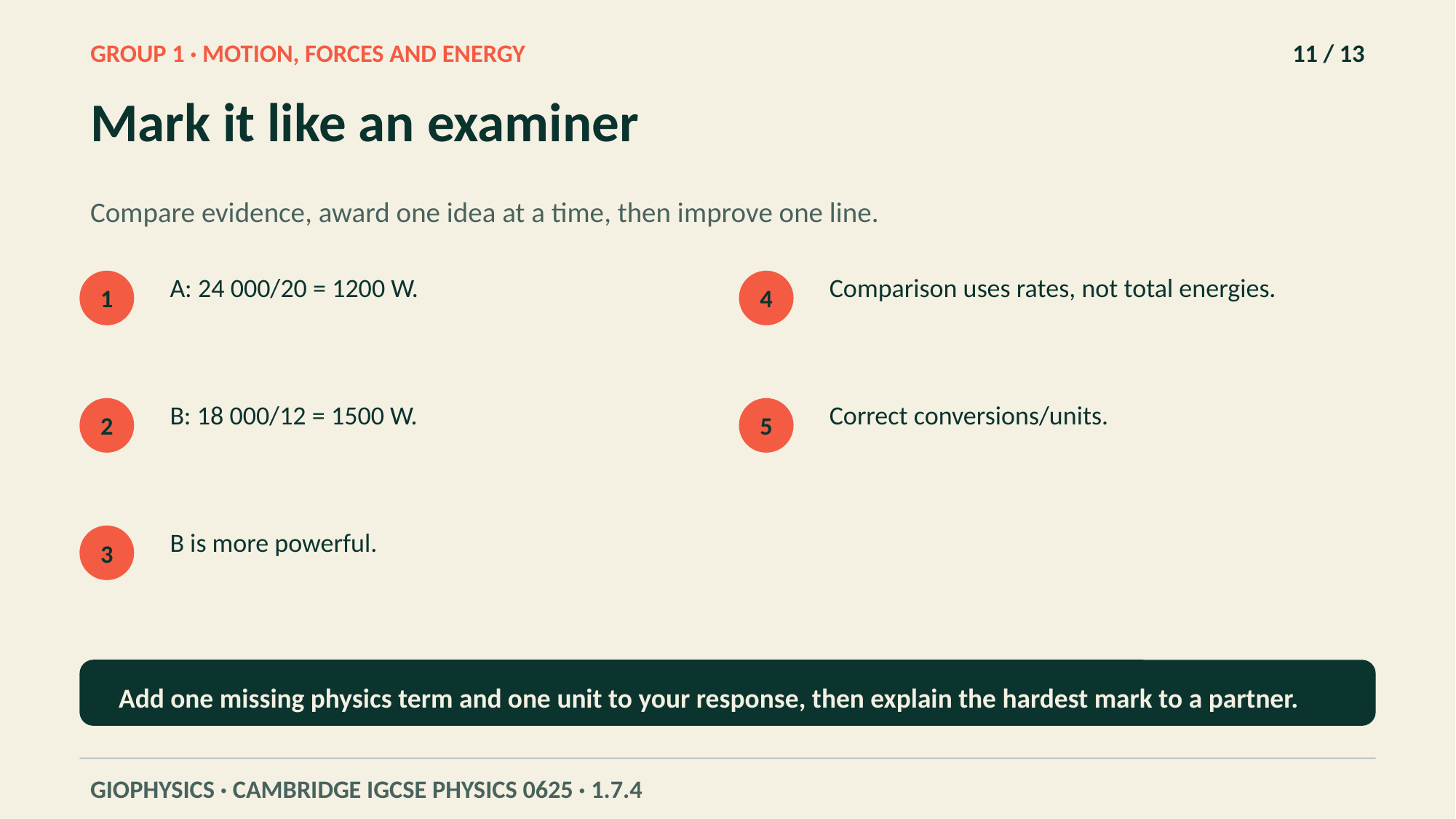

GROUP 1 · MOTION, FORCES AND ENERGY
11 / 13
Mark it like an examiner
Compare evidence, award one idea at a time, then improve one line.
A: 24 000/20 = 1200 W.
Comparison uses rates, not total energies.

1
4
B: 18 000/12 = 1500 W.
Correct conversions/units.

2
5
B is more powerful.

3

Add one missing physics term and one unit to your response, then explain the hardest mark to a partner.

GIOPHYSICS · CAMBRIDGE IGCSE PHYSICS 0625 · 1.7.4